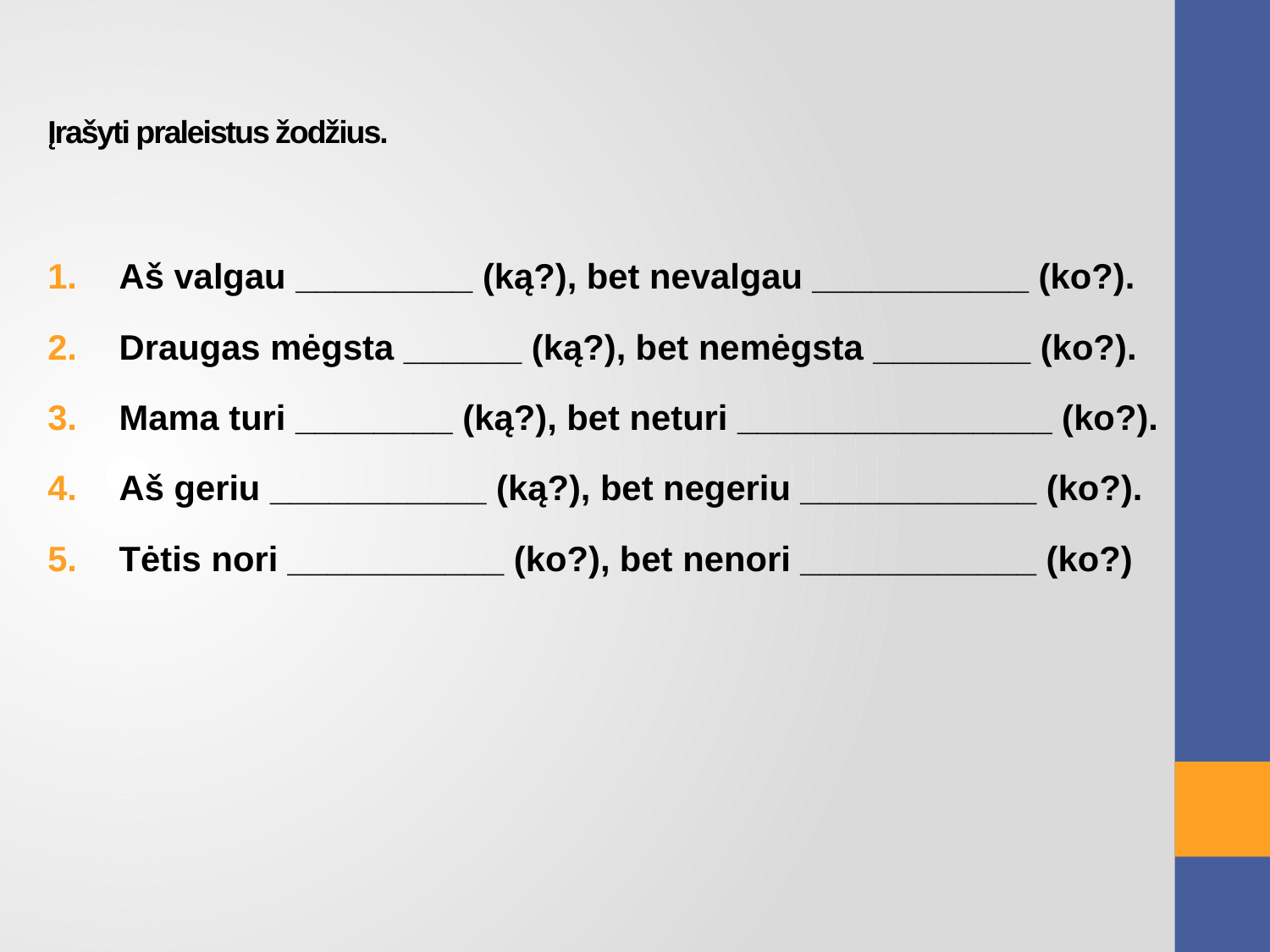

# Įrašyti praleistus žodžius.
Aš valgau _________ (ką?), bet nevalgau ___________ (ko?).
Draugas mėgsta ______ (ką?), bet nemėgsta ________ (ko?).
Mama turi ________ (ką?), bet neturi ________________ (ko?).
Aš geriu ___________ (ką?), bet negeriu ____________ (ko?).
Tėtis nori ___________ (ko?), bet nenori ____________ (ko?)